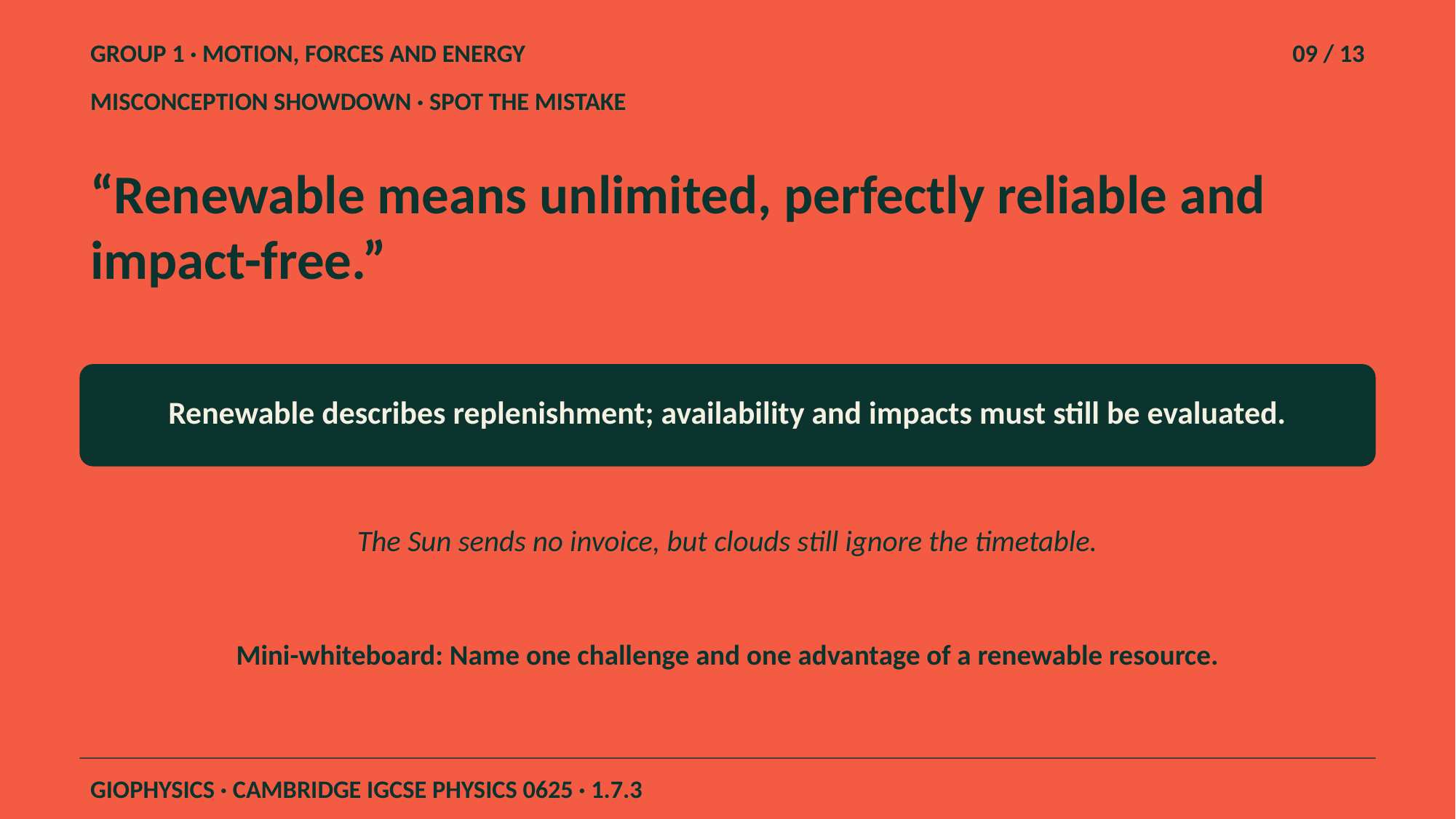

GROUP 1 · MOTION, FORCES AND ENERGY
09 / 13
MISCONCEPTION SHOWDOWN · SPOT THE MISTAKE
“Renewable means unlimited, perfectly reliable and impact-free.”

Renewable describes replenishment; availability and impacts must still be evaluated.
The Sun sends no invoice, but clouds still ignore the timetable.
Mini-whiteboard: Name one challenge and one advantage of a renewable resource.

GIOPHYSICS · CAMBRIDGE IGCSE PHYSICS 0625 · 1.7.3